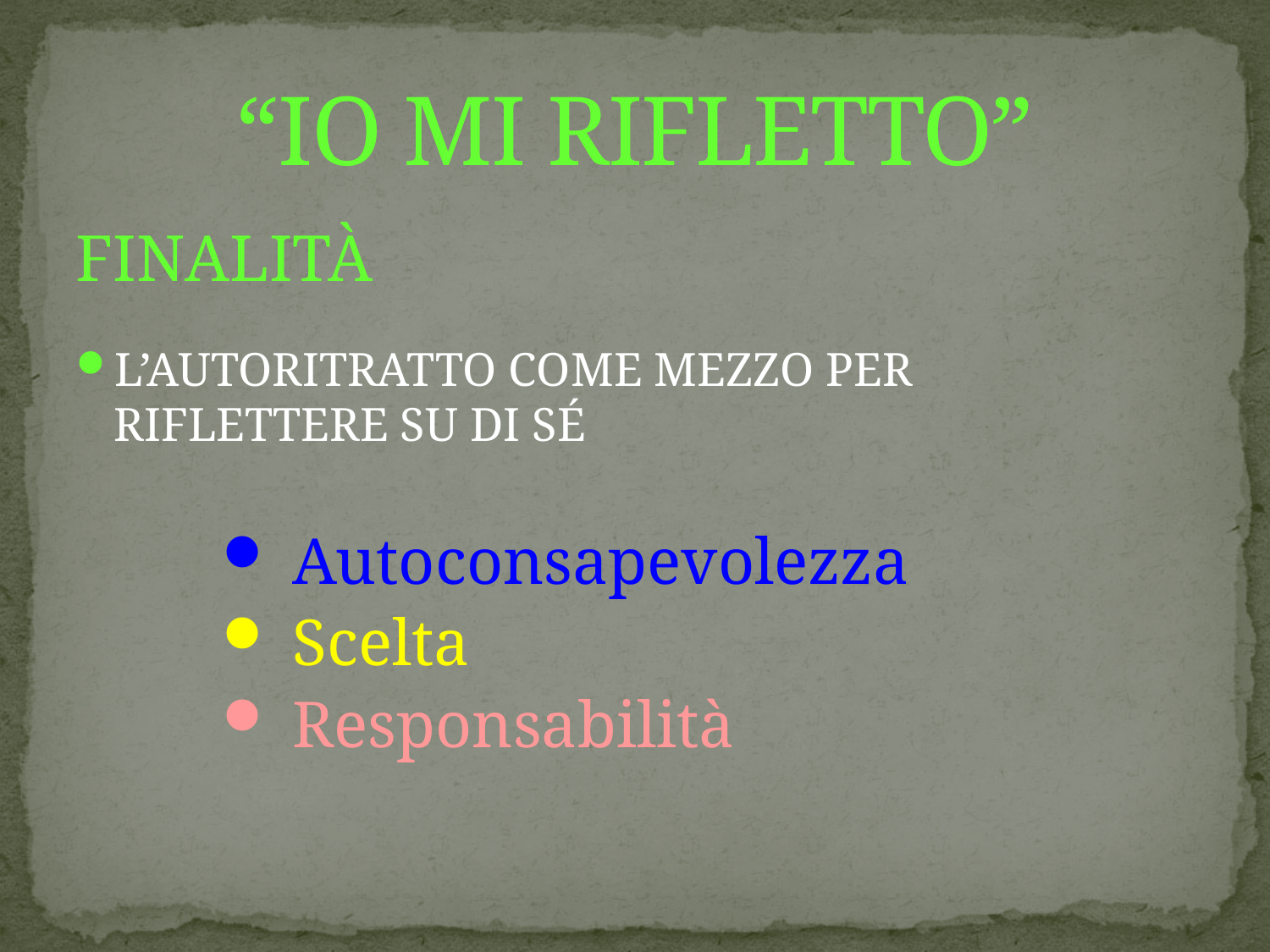

# “IO MI RIFLETTO”
FINALITÀ

L’AUTORITRATTO COME MEZZO PER RIFLETTERE SU DI SÉ

 Autoconsapevolezza
 Scelta
 Responsabilità